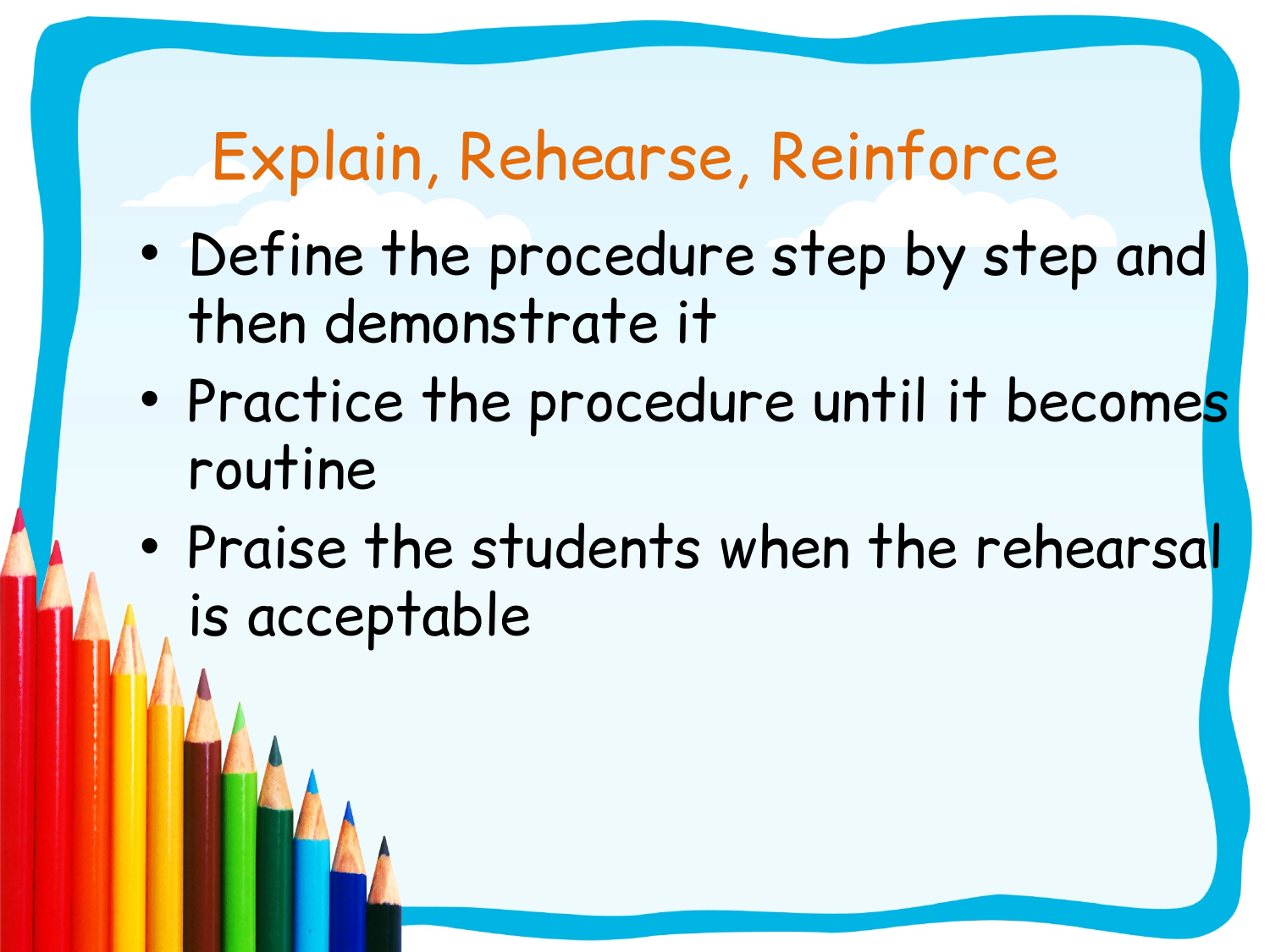

# Explain, Rehearse, Reinforce
Define the procedure step by step and then demonstrate it
Practice the procedure until it becomes routine
Praise the students when the rehearsal is acceptable